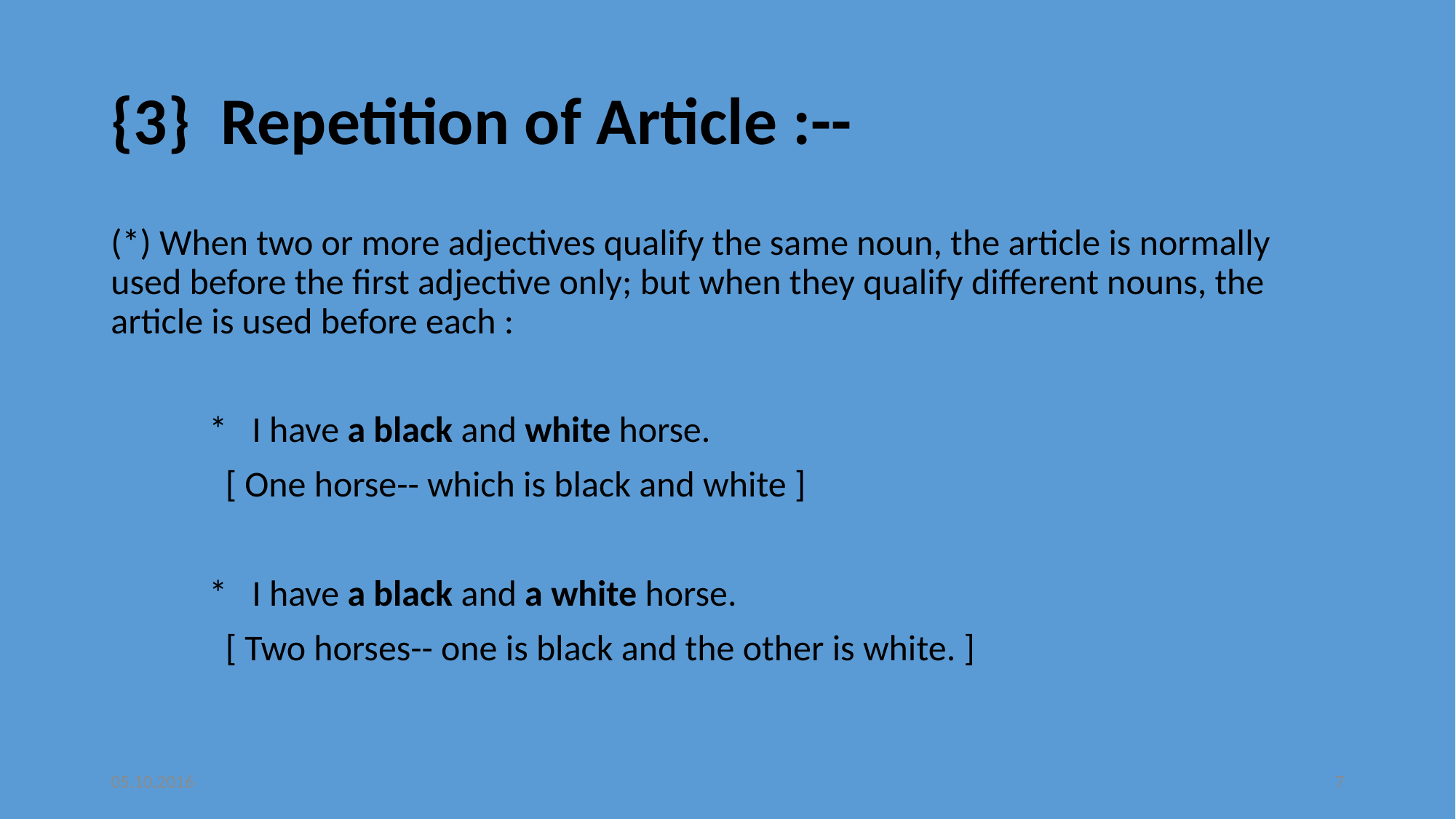

# {3}  Repetition of Article :--
(*) When two or more adjectives qualify the same noun, the article is normally used before the first adjective only; but when they qualify different nouns, the article is used before each :

            *   I have a black and white horse.
              [ One horse-- which is black and white ]

            *   I have a black and a white horse.
              [ Two horses-- one is black and the other is white. ]
05.10.2016
7